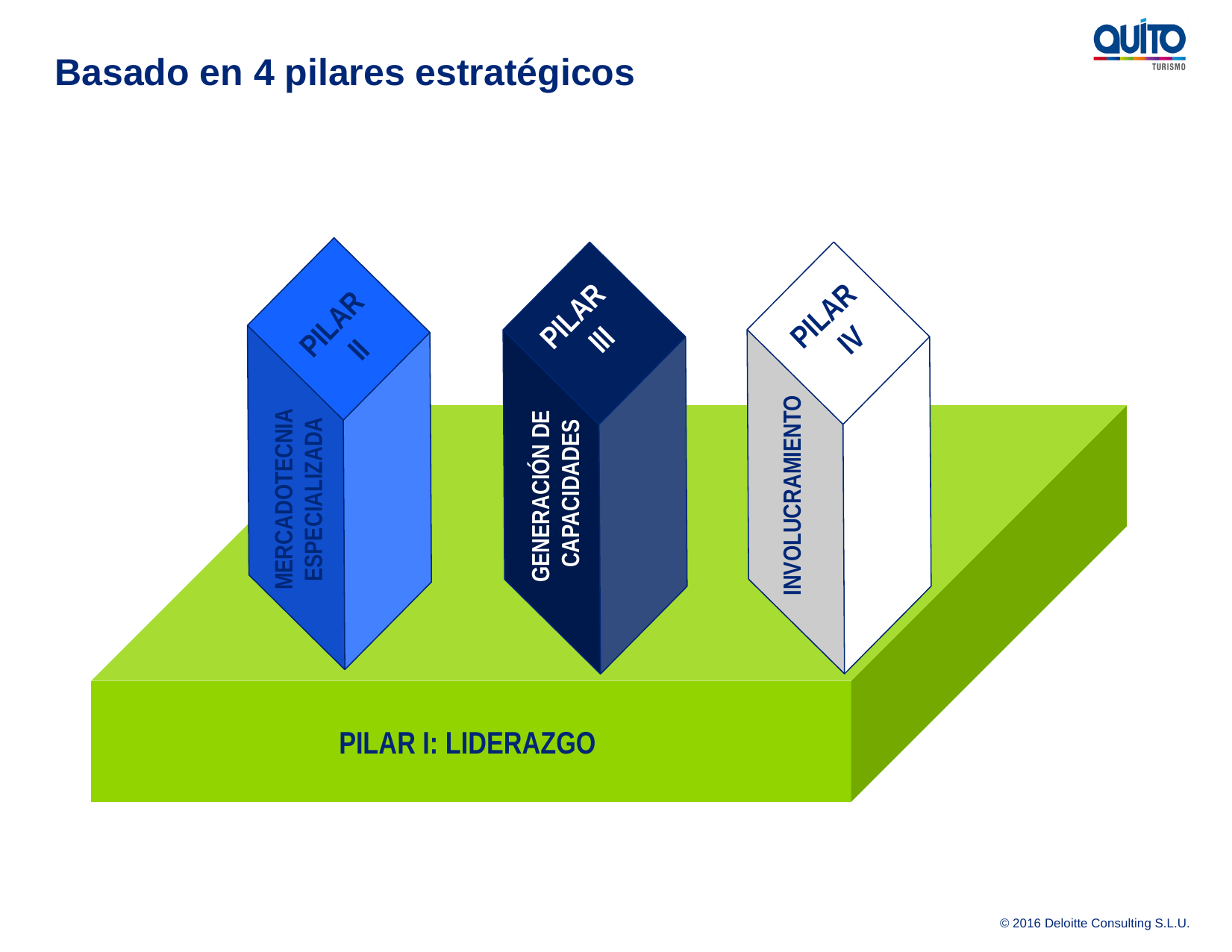

# Basado en 4 pilares estratégicos
PILAR
III

GENERACIÓN DE
CAPACIDADES
PILAR
IV

INVOLUCRAMIENTO
PILAR
II

MERCADOTECNIA
ESPECIALIZADA
PILAR I: LIDERAZGO